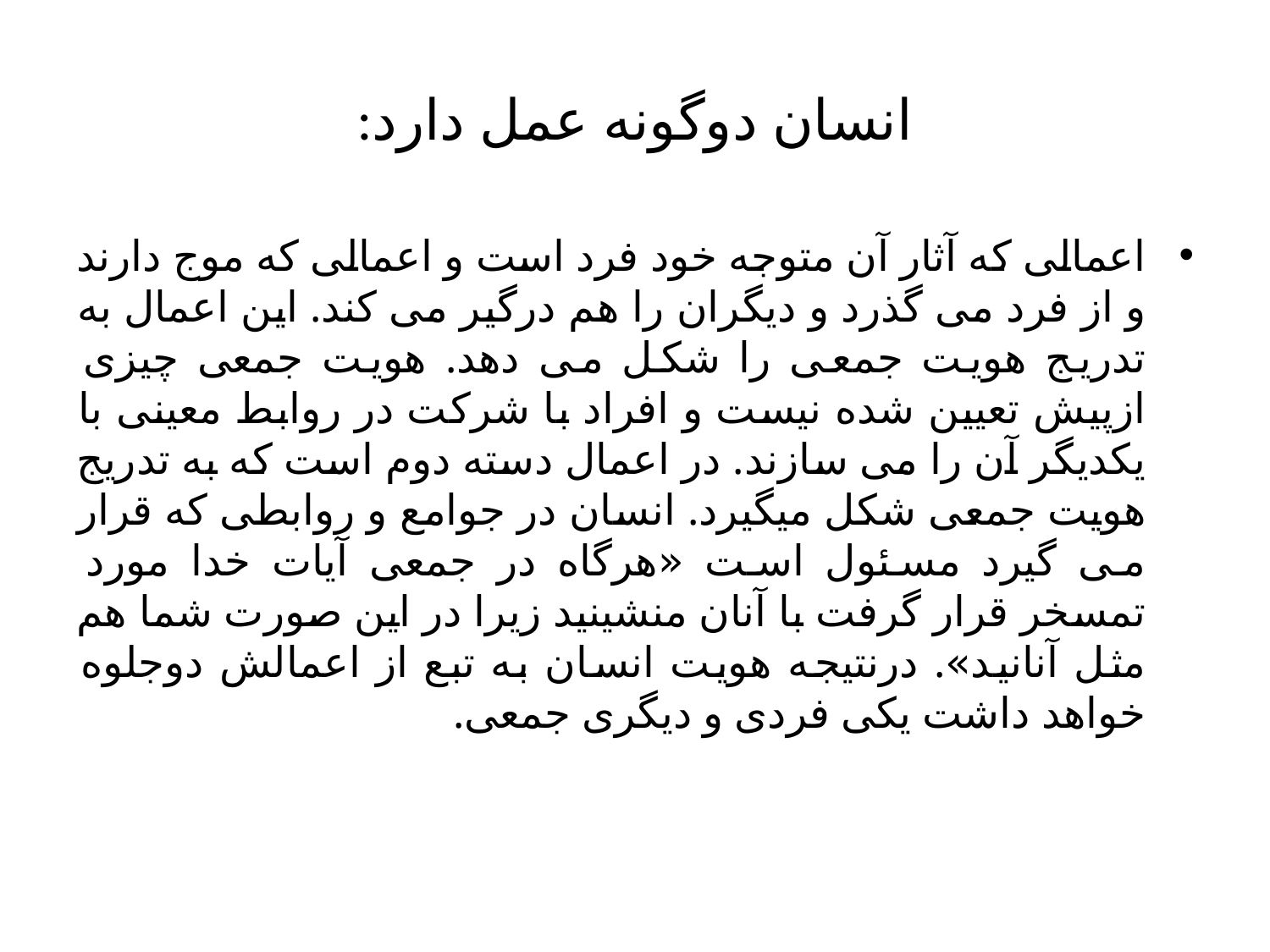

# :انسان دوگونه عمل دارد
اعمالی که آثار آن متوجه خود فرد است و اعمالی که موج دارند و از فرد می گذرد و دیگران را هم درگیر می کند. این اعمال به تدریج هویت جمعی را شکل می دهد. هویت جمعی چیزی ازپیش تعیین شده نیست و افراد با شرکت در روابط معینی با یکدیگر آن را می سازند. در اعمال دسته دوم است که به تدریج هویت جمعی شکل میگیرد. انسان در جوامع و روابطی که قرار می گیرد مسئول است «هرگاه در جمعی آیات خدا مورد تمسخر قرار گرفت با آنان منشینید زیرا در این صورت شما هم مثل آنانید». درنتیجه هویت انسان به تبع از اعمالش دوجلوه خواهد داشت یکی فردی و دیگری جمعی.